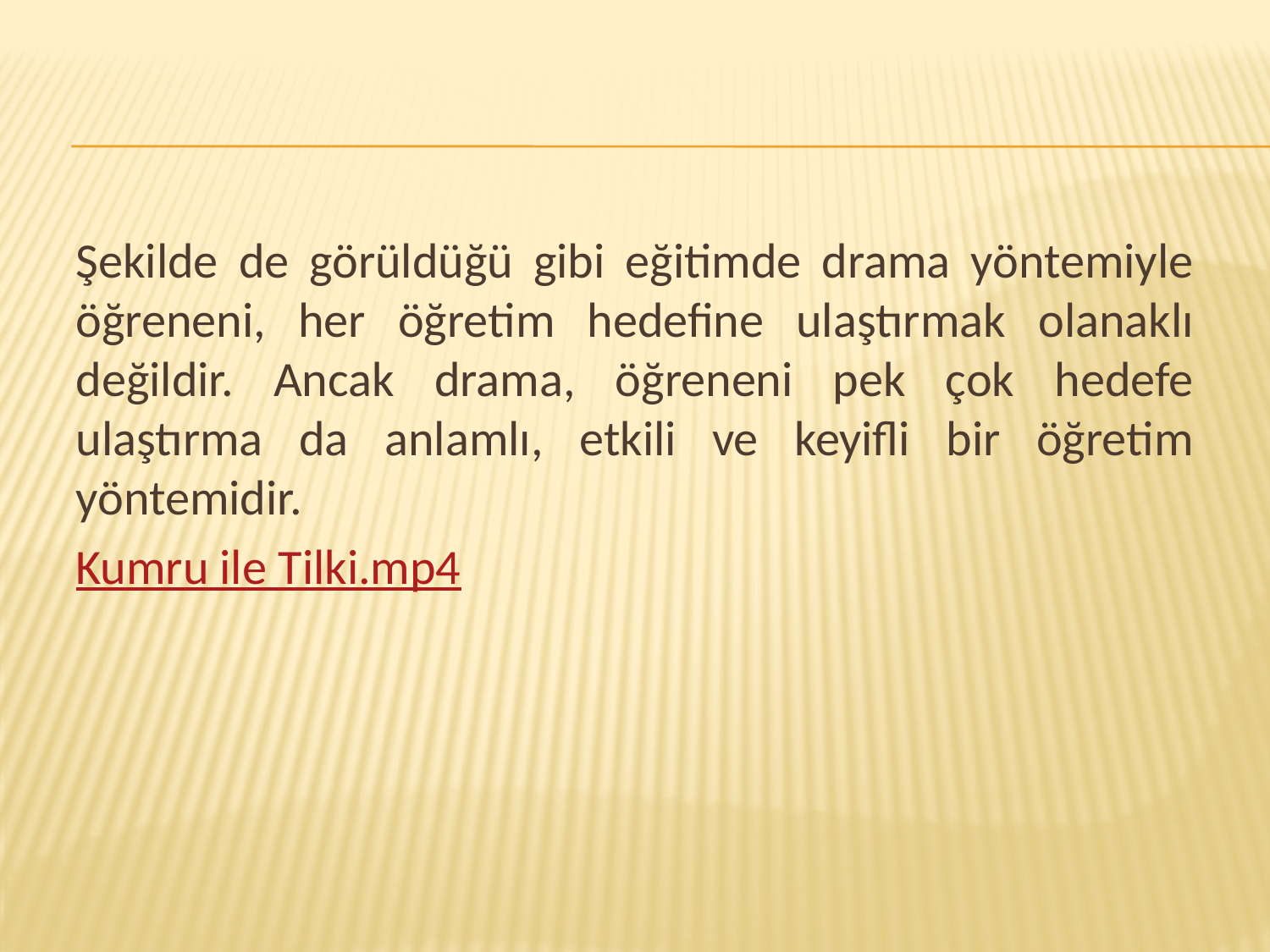

Şekilde de görüldüğü gibi eğitimde drama yöntemiyle öğreneni, her öğretim hedefine ulaştırmak olanaklı değildir. Ancak drama, öğreneni pek çok hedefe ulaştırma da anlamlı, etkili ve keyifli bir öğretim yöntemidir.
Kumru ile Tilki.mp4